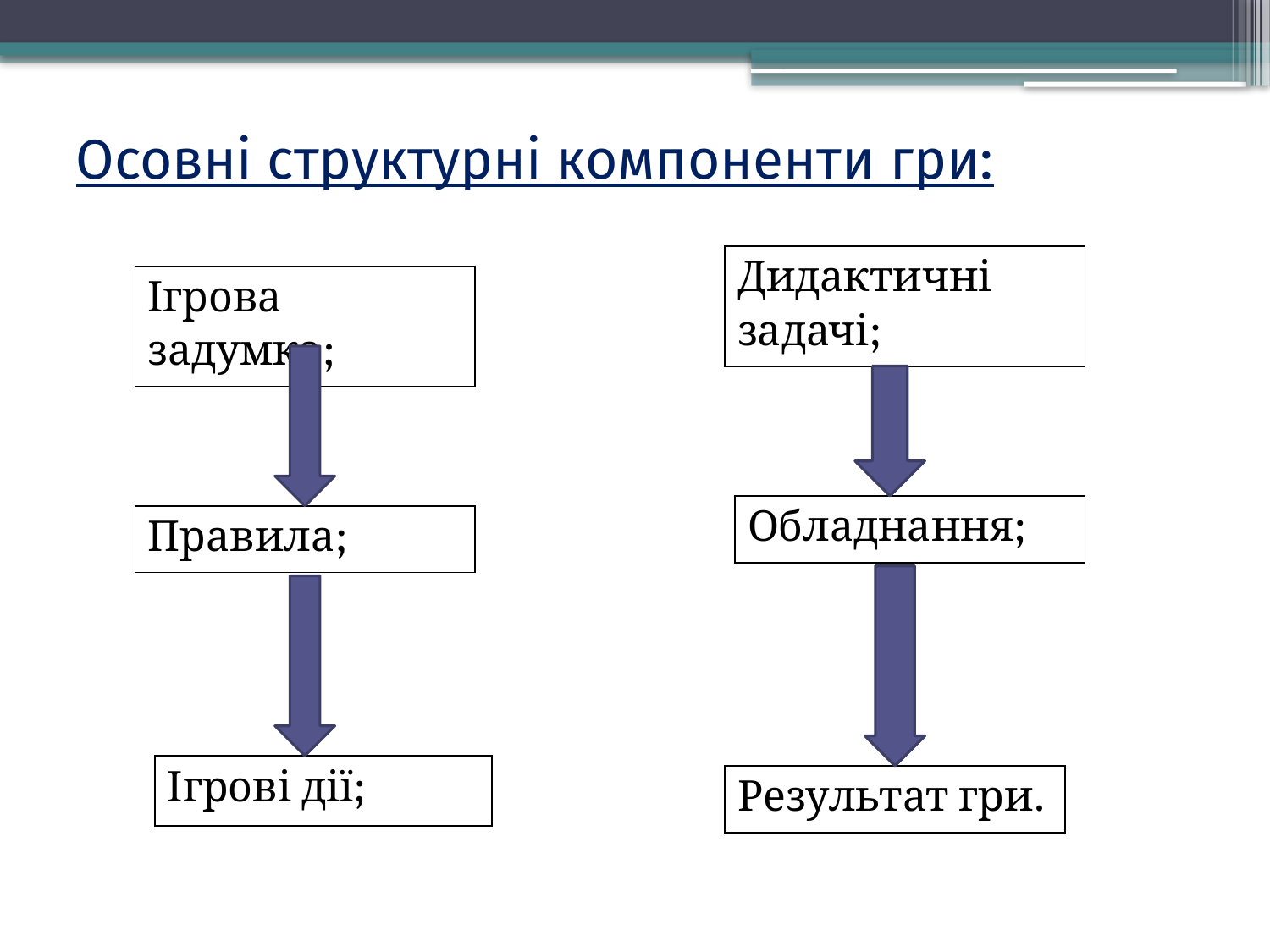

# Осовні структурні компоненти гри:
| Дидактичні задачі; |
| --- |
| Ігрова задумка; |
| --- |

| Обладнання; |
| --- |
| Правила; |
| --- |

| Ігрові дії; |
| --- |
| Результат гри. |
| --- |